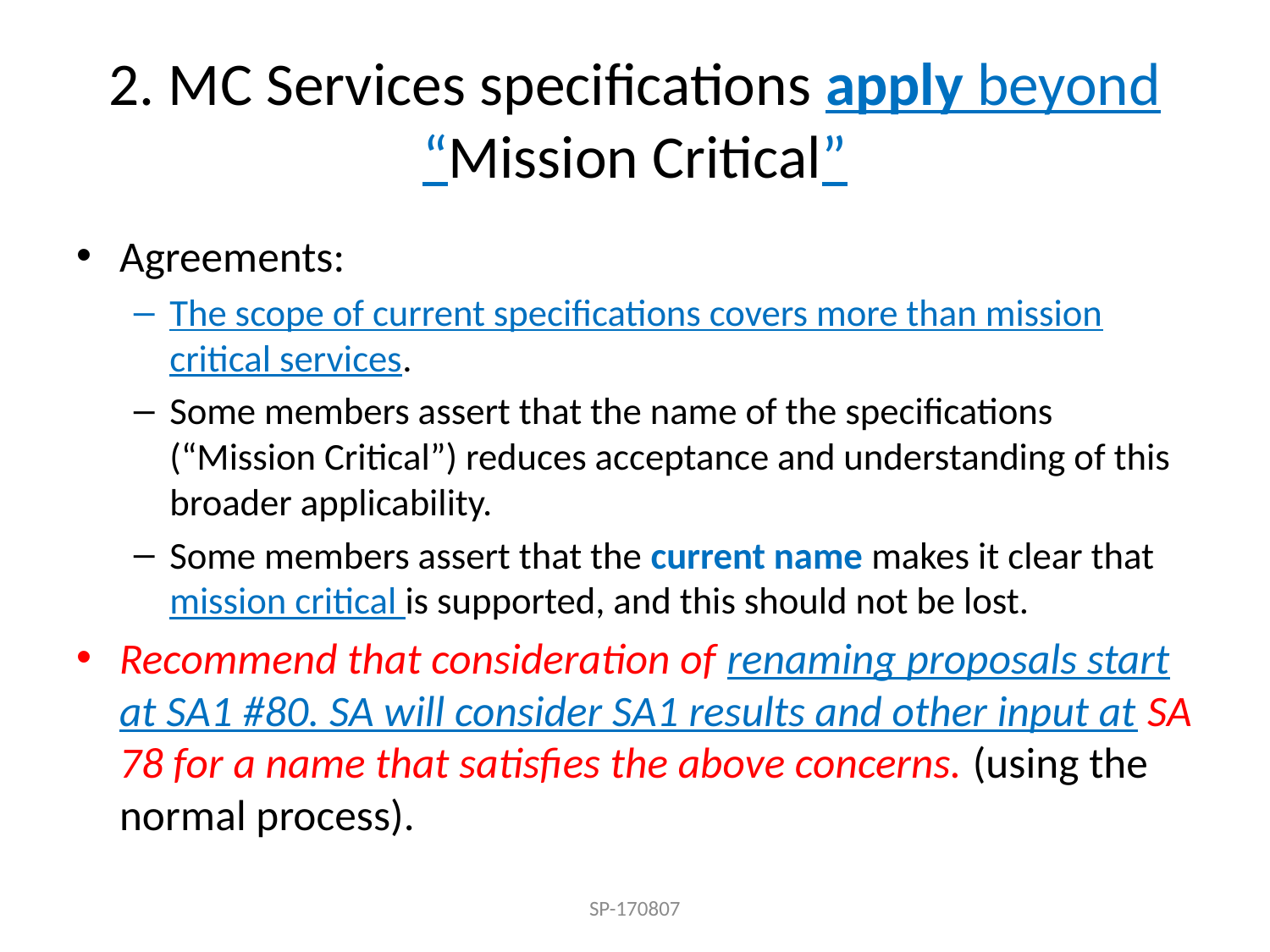

# 2. MC Services specifications apply beyond “Mission Critical”
Agreements:
The scope of current specifications covers more than mission critical services.
Some members assert that the name of the specifications (“Mission Critical”) reduces acceptance and understanding of this broader applicability.
Some members assert that the current name makes it clear that mission critical is supported, and this should not be lost.
Recommend that consideration of renaming proposals start at SA1 #80. SA will consider SA1 results and other input at SA 78 for a name that satisfies the above concerns. (using the normal process).
SP-170807